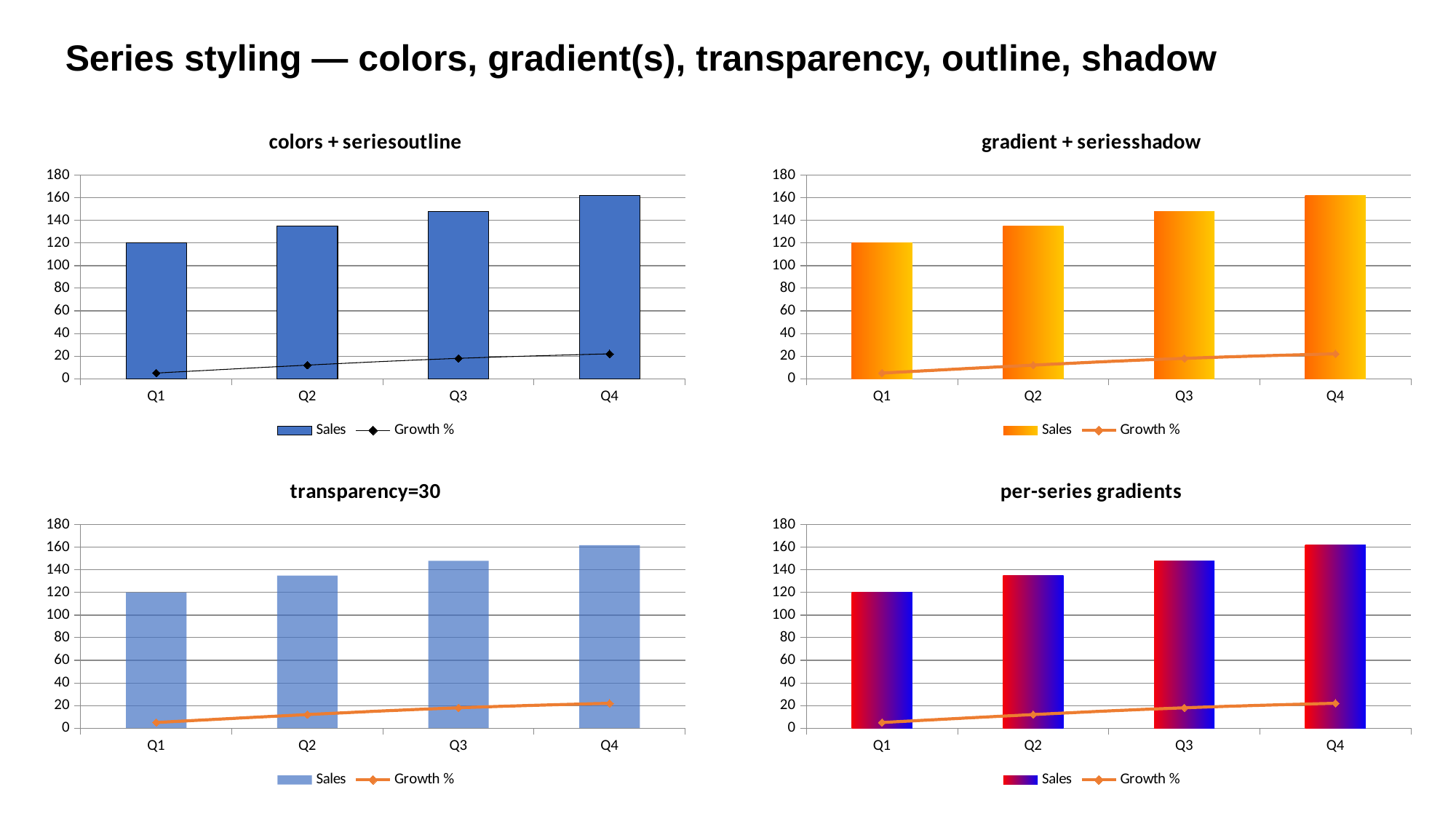

Series styling — colors, gradient(s), transparency, outline, shadow

### Chart: colors + seriesoutline

| Category |  |  |
|---|---|---|
| Q1 | 120.0 | 5.0 |
| Q2 | 135.0 | 12.0 |
| Q3 | 148.0 | 18.0 |
| Q4 | 162.0 | 22.0 |

### Chart: gradient + seriesshadow

| Category |  |  |
|---|---|---|
| Q1 | 120.0 | 5.0 |
| Q2 | 135.0 | 12.0 |
| Q3 | 148.0 | 18.0 |
| Q4 | 162.0 | 22.0 |

### Chart: transparency=30

| Category |  |  |
|---|---|---|
| Q1 | 120.0 | 5.0 |
| Q2 | 135.0 | 12.0 |
| Q3 | 148.0 | 18.0 |
| Q4 | 162.0 | 22.0 |

### Chart: per-series gradients

| Category |  |  |
|---|---|---|
| Q1 | 120.0 | 5.0 |
| Q2 | 135.0 | 12.0 |
| Q3 | 148.0 | 18.0 |
| Q4 | 162.0 | 22.0 |